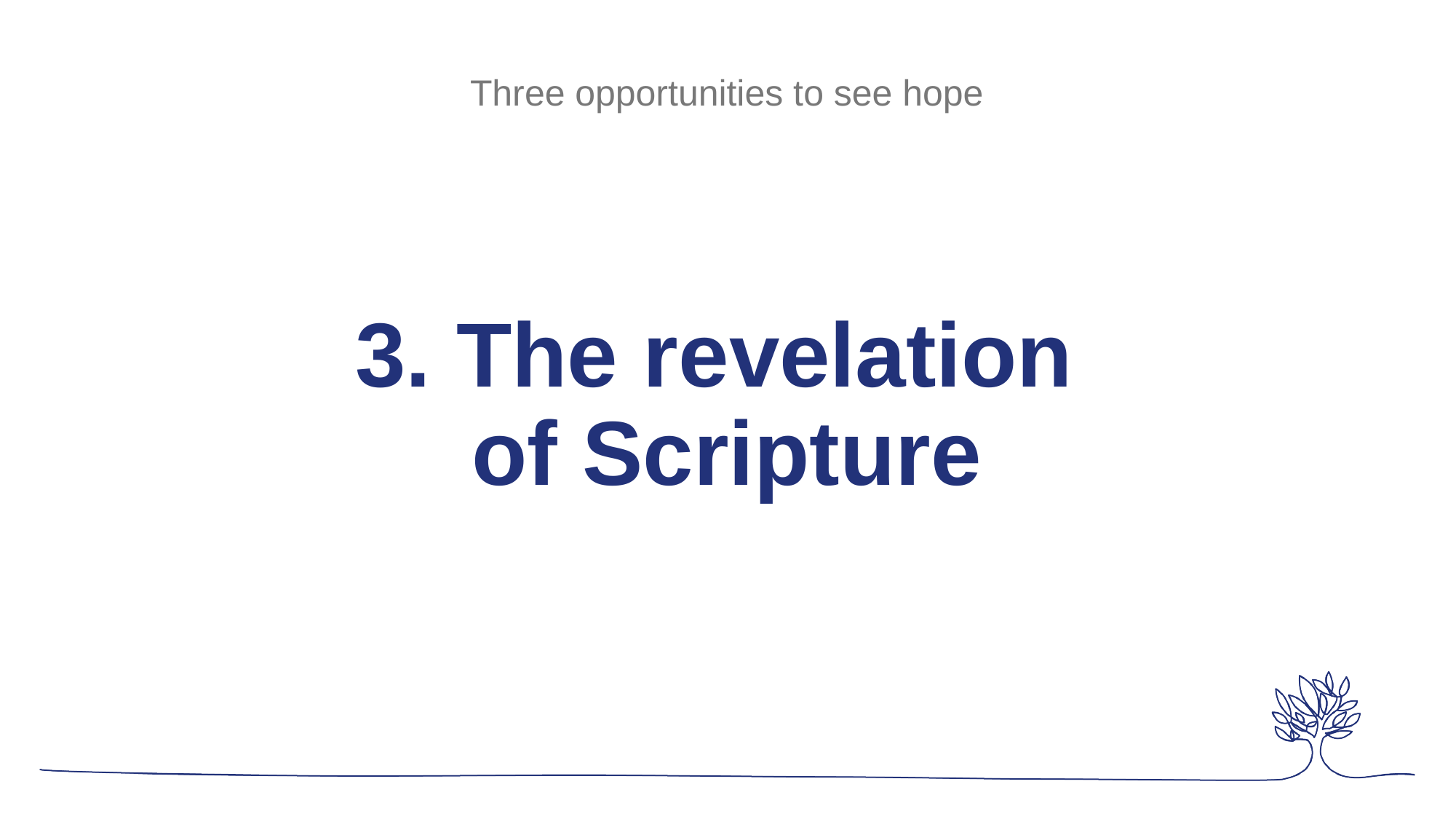

Three opportunities to see hope
# 3. The revelation of Scripture